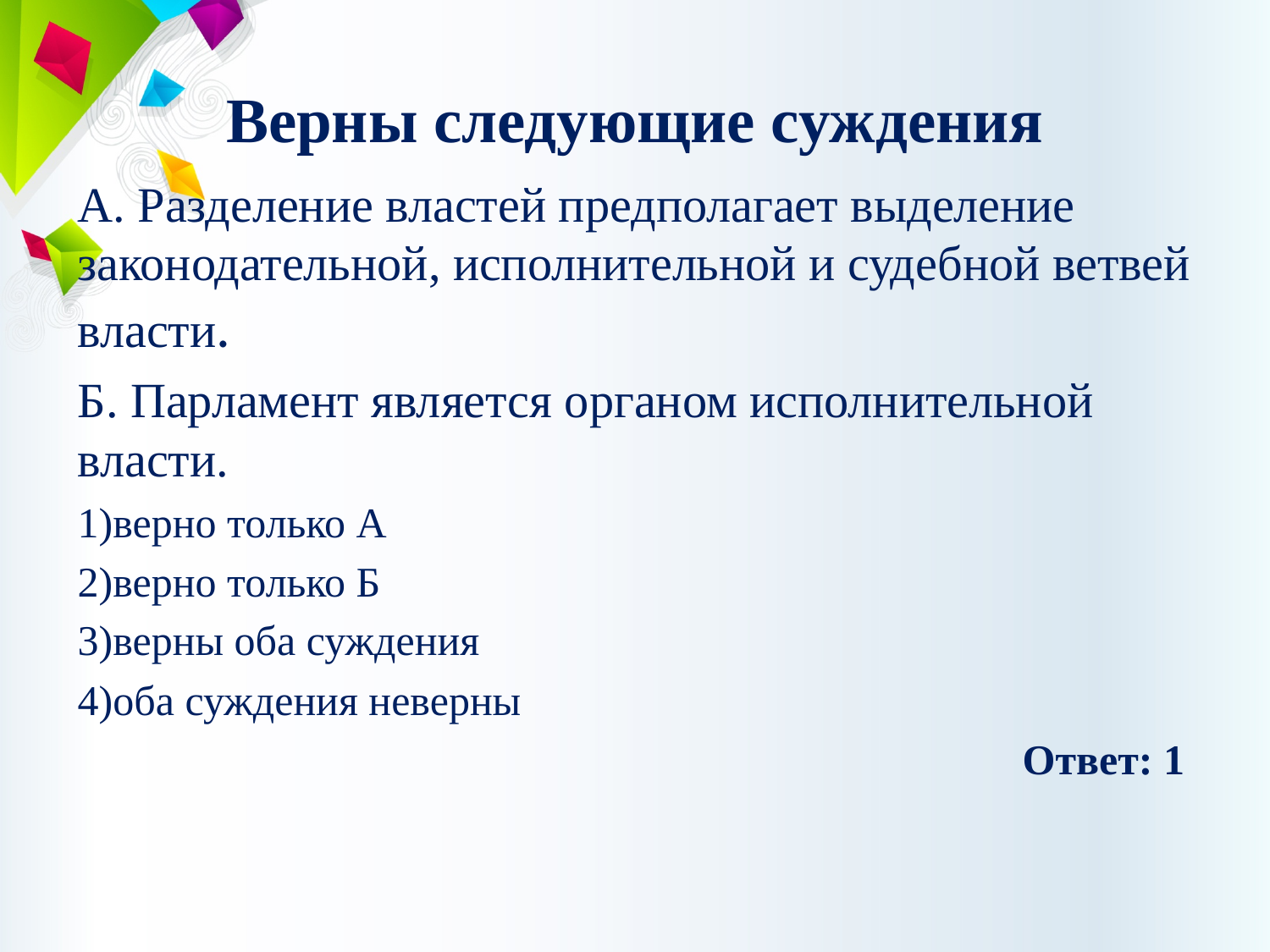

# Верны следующие суждения
А. Разделение властей предполагает выделение законодательной, исполнительной и судебной ветвей власти.
Б. Парламент является органом исполнительной власти.
1)верно только А
2)верно только Б
3)верны оба суждения
4)оба суждения неверны
Ответ: 1